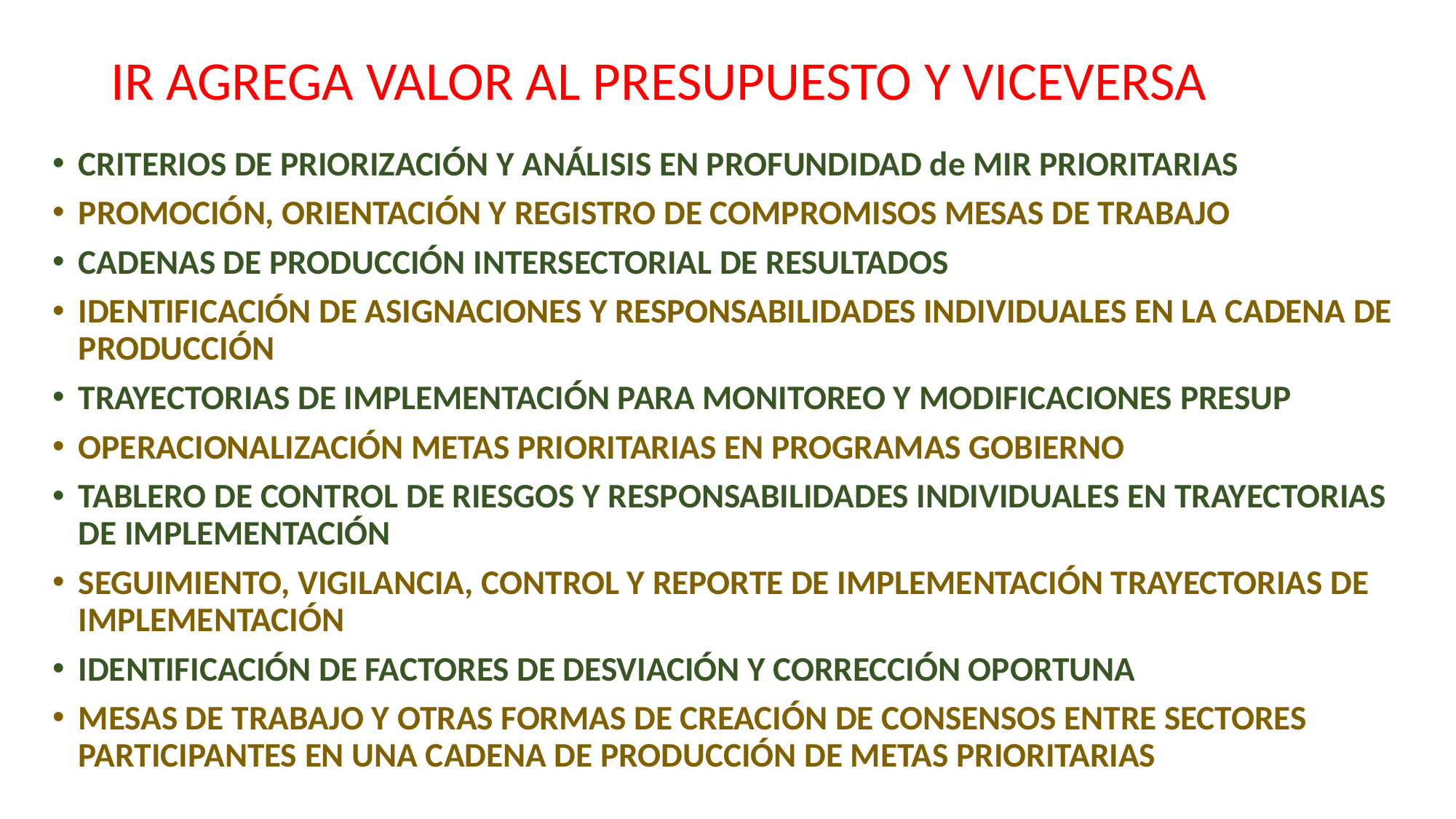

# IR AGREGA VALOR AL PRESUPUESTO Y VICEVERSA
CRITERIOS DE PRIORIZACIÓN Y ANÁLISIS EN PROFUNDIDAD de MIR PRIORITARIAS
PROMOCIÓN, ORIENTACIÓN Y REGISTRO DE COMPROMISOS MESAS DE TRABAJO
CADENAS DE PRODUCCIÓN INTERSECTORIAL DE RESULTADOS
IDENTIFICACIÓN DE ASIGNACIONES Y RESPONSABILIDADES INDIVIDUALES EN LA CADENA DE PRODUCCIÓN
TRAYECTORIAS DE IMPLEMENTACIÓN PARA MONITOREO Y MODIFICACIONES PRESUP
OPERACIONALIZACIÓN METAS PRIORITARIAS EN PROGRAMAS GOBIERNO
TABLERO DE CONTROL DE RIESGOS Y RESPONSABILIDADES INDIVIDUALES EN TRAYECTORIAS DE IMPLEMENTACIÓN
SEGUIMIENTO, VIGILANCIA, CONTROL Y REPORTE DE IMPLEMENTACIÓN TRAYECTORIAS DE IMPLEMENTACIÓN
IDENTIFICACIÓN DE FACTORES DE DESVIACIÓN Y CORRECCIÓN OPORTUNA
MESAS DE TRABAJO Y OTRAS FORMAS DE CREACIÓN DE CONSENSOS ENTRE SECTORES PARTICIPANTES EN UNA CADENA DE PRODUCCIÓN DE METAS PRIORITARIAS